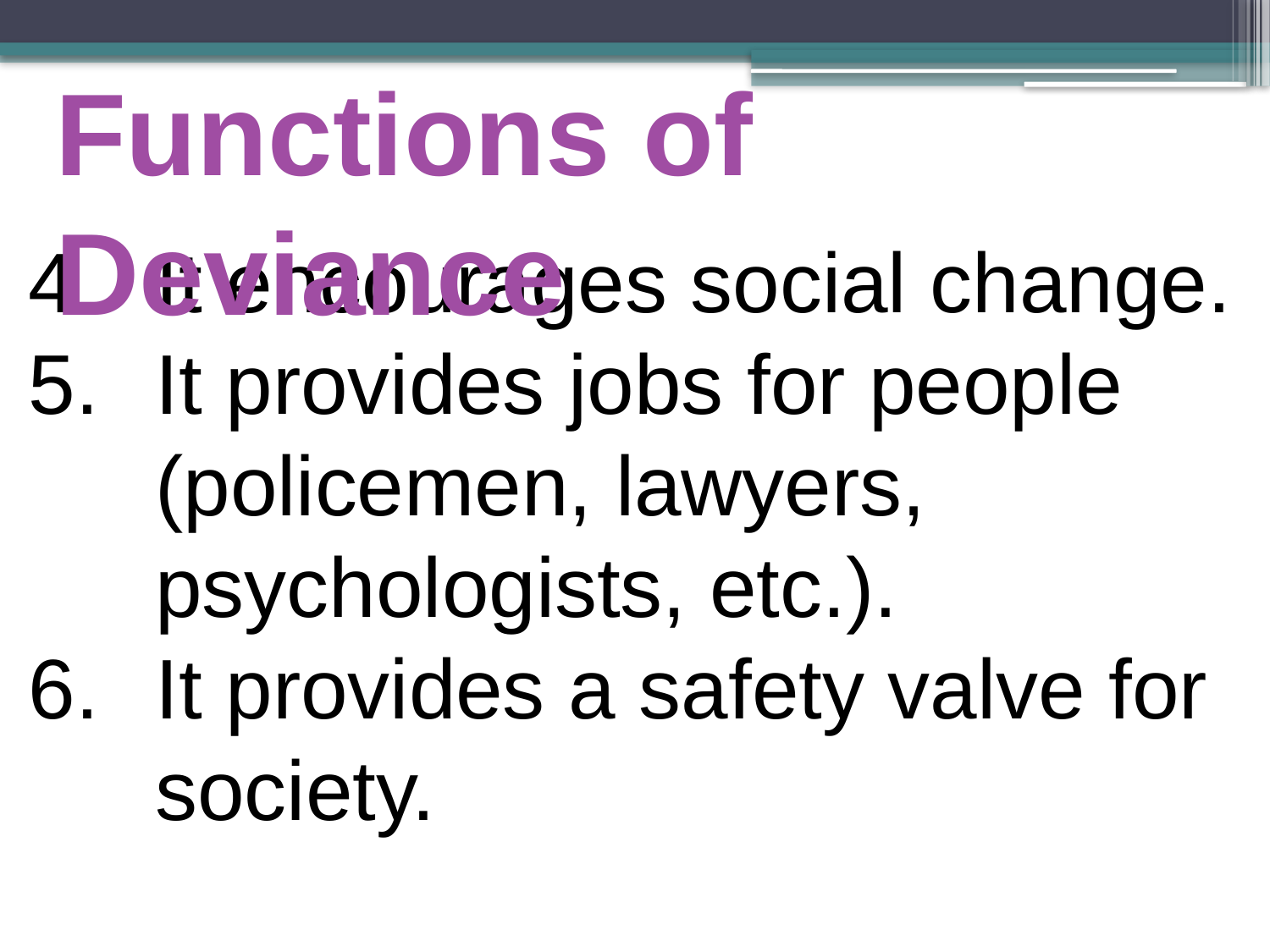

Functions of Deviance
It encourages social change.
It provides jobs for people (policemen, lawyers, psychologists, etc.).
It provides a safety valve for society.